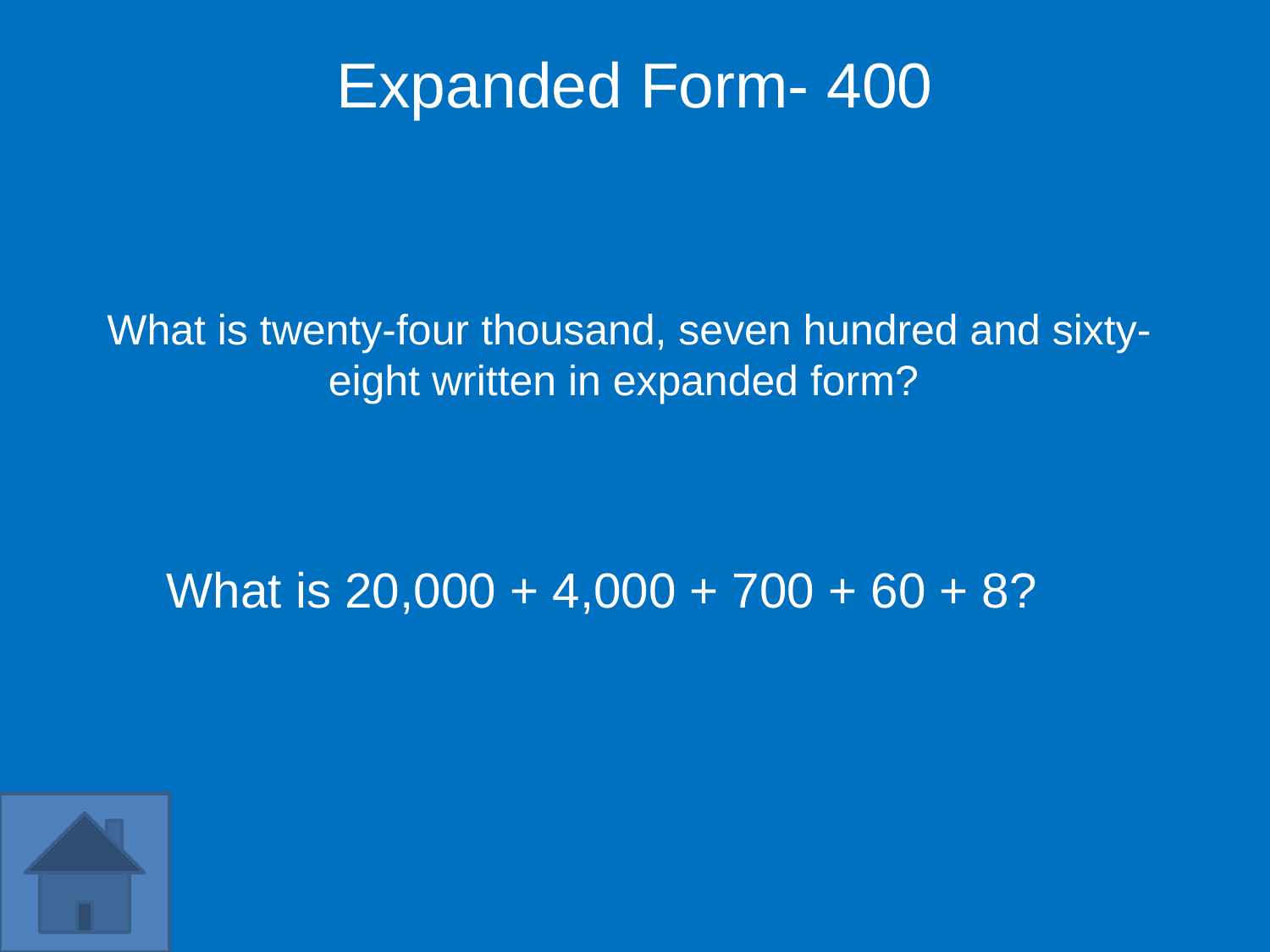

Expanded Form- 400

What is 20,000 + 4,000 + 700 + 60 + 8?
What is twenty-four thousand, seven hundred and sixty-eight written in expanded form?